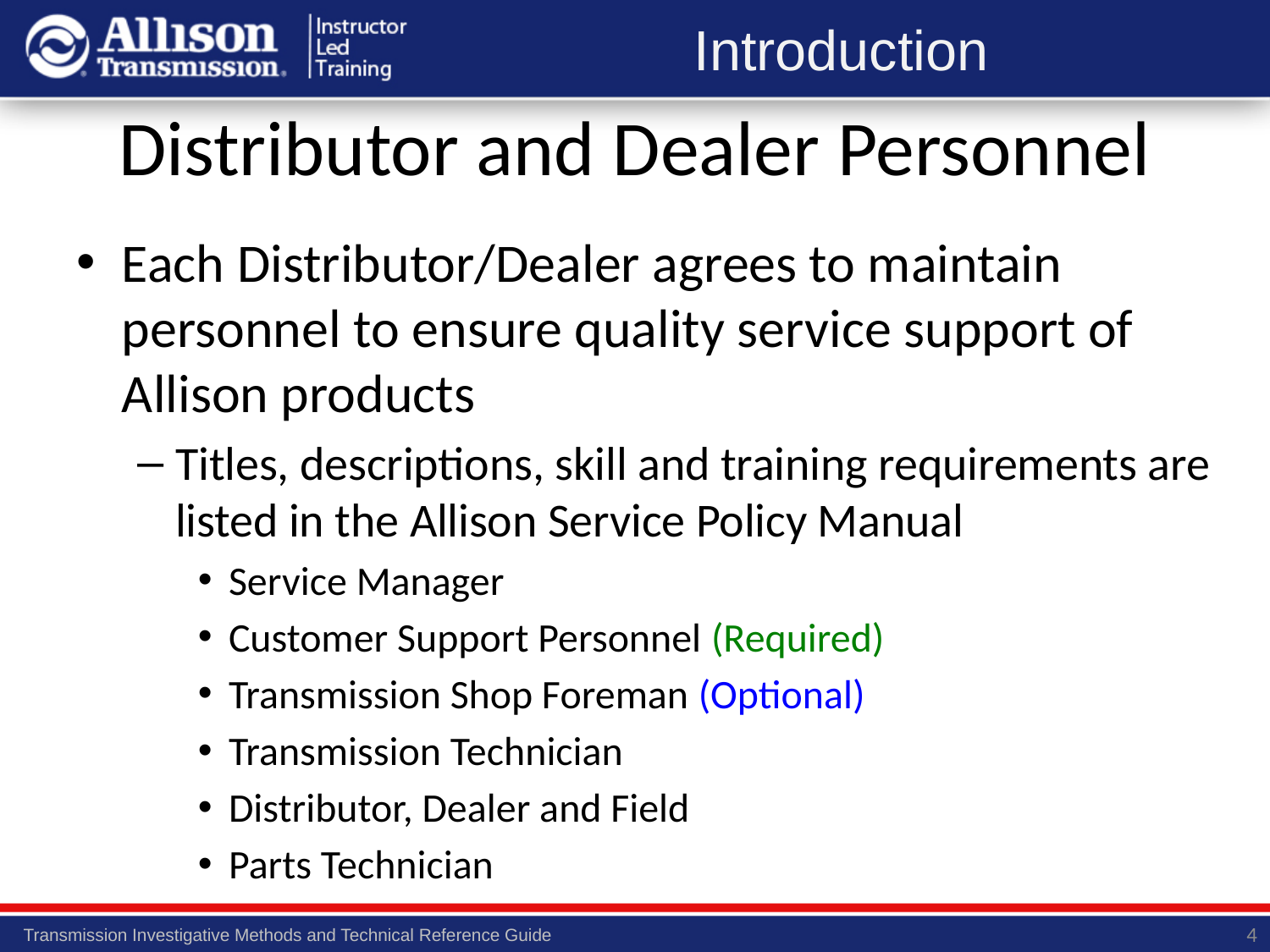

# Distributor and Dealer Personnel
Each Distributor/Dealer agrees to maintain personnel to ensure quality service support of Allison products
Titles, descriptions, skill and training requirements are listed in the Allison Service Policy Manual
Service Manager
Customer Support Personnel (Required)
Transmission Shop Foreman (Optional)
Transmission Technician
Distributor, Dealer and Field
Parts Technician
4